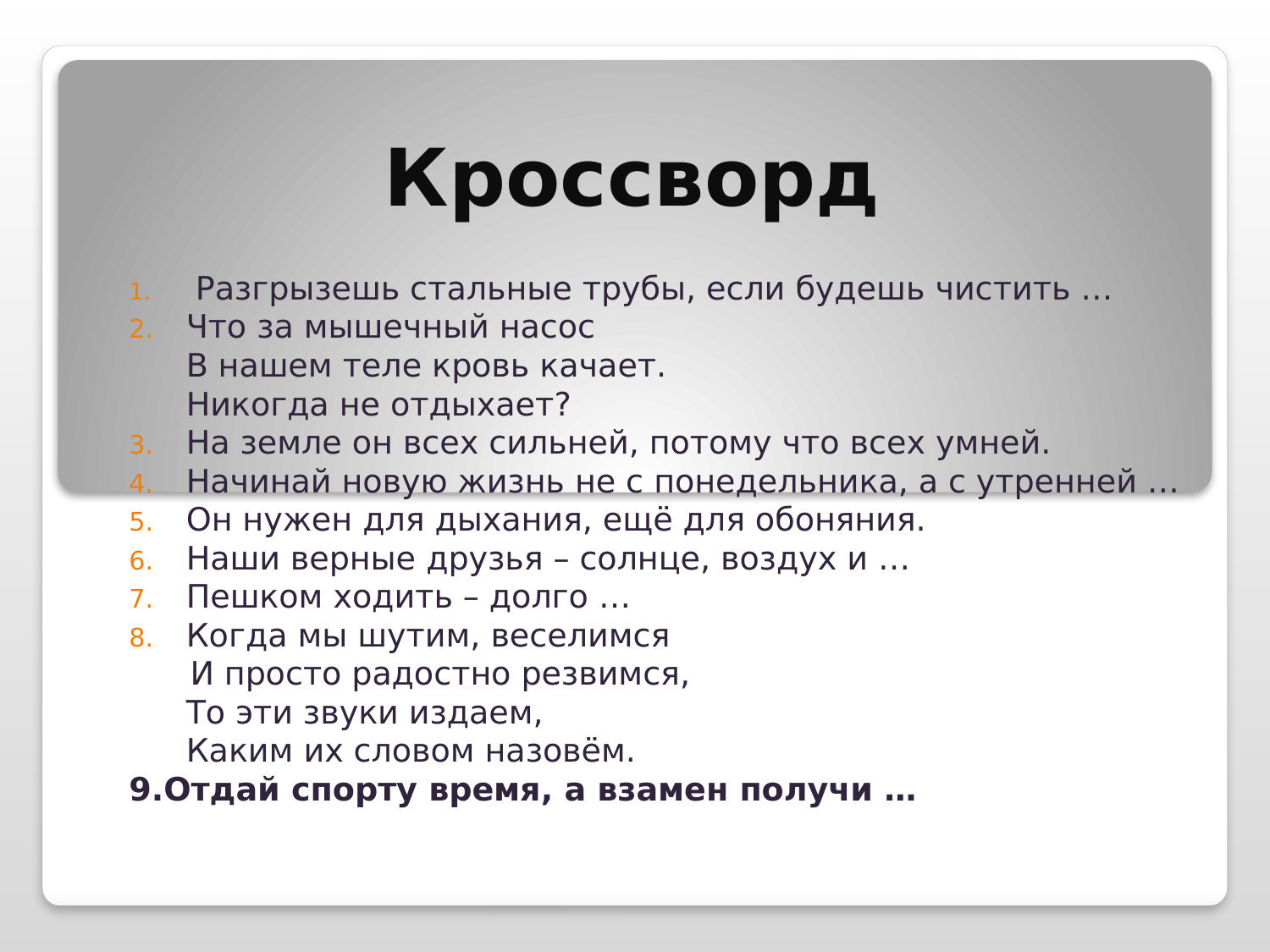

# Кроссворд
 Разгрызешь стальные трубы, если будешь чистить …
Что за мышечный насос
В нашем теле кровь качает.
Никогда не отдыхает?
На земле он всех сильней, потому что всех умней.
Начинай новую жизнь не с понедельника, а с утренней …
Он нужен для дыхания, ещё для обоняния.
Наши верные друзья – солнце, воздух и …
Пешком ходить – долго …
Когда мы шутим, веселимся
      И просто радостно резвимся,
То эти звуки издаем,
Каким их словом назовём.
9.Отдай спорту время, а взамен получи …